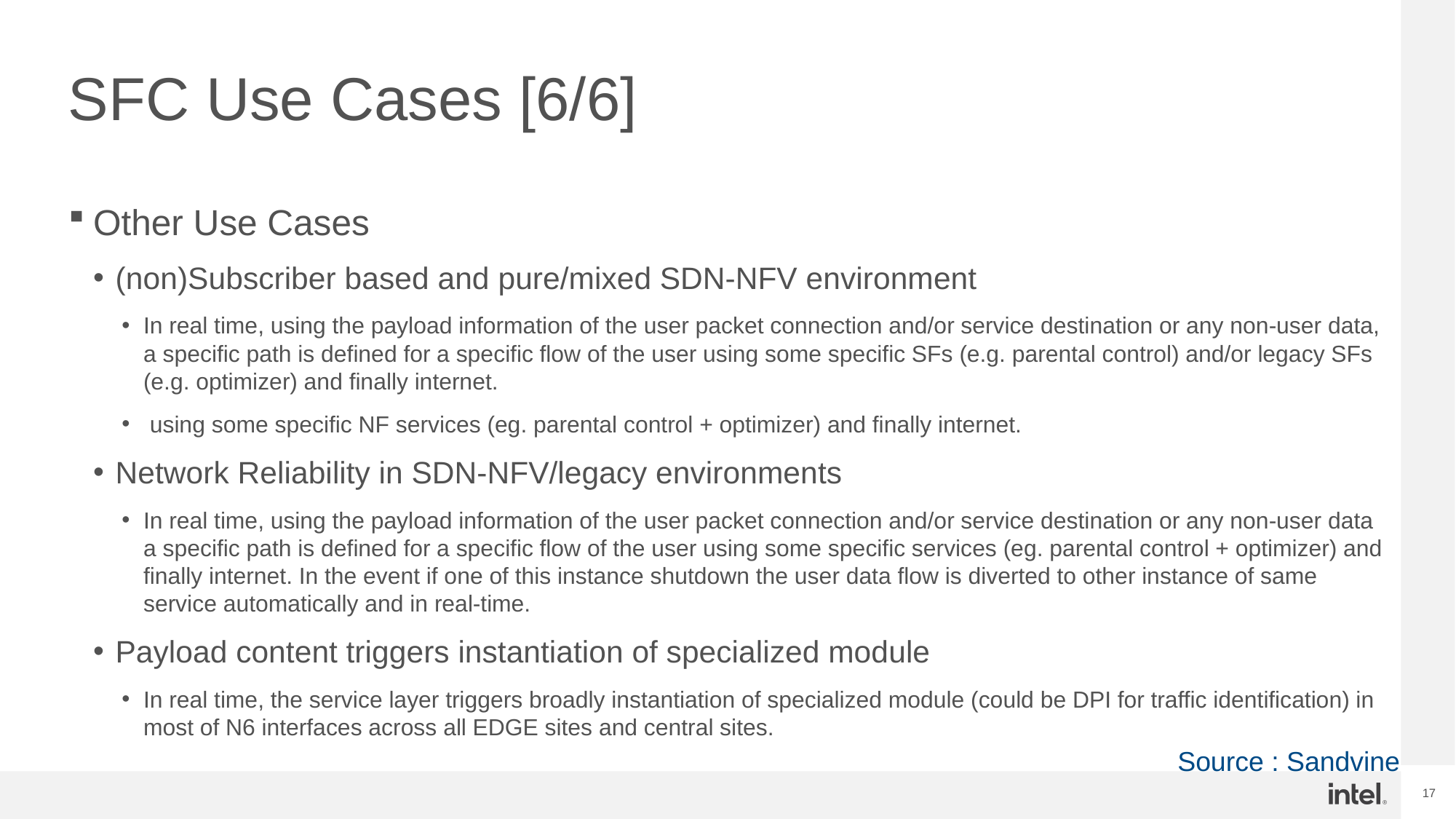

# SFC Use Cases [6/6]
Other Use Cases
(non)Subscriber based and pure/mixed SDN-NFV environment
In real time, using the payload information of the user packet connection and/or service destination or any non-user data, a specific path is defined for a specific flow of the user using some specific SFs (e.g. parental control) and/or legacy SFs (e.g. optimizer) and finally internet.
 using some specific NF services (eg. parental control + optimizer) and finally internet.
Network Reliability in SDN-NFV/legacy environments
In real time, using the payload information of the user packet connection and/or service destination or any non-user data a specific path is defined for a specific flow of the user using some specific services (eg. parental control + optimizer) and finally internet. In the event if one of this instance shutdown the user data flow is diverted to other instance of same service automatically and in real-time.
Payload content triggers instantiation of specialized module
In real time, the service layer triggers broadly instantiation of specialized module (could be DPI for traffic identification) in most of N6 interfaces across all EDGE sites and central sites.

Source : Sandvine